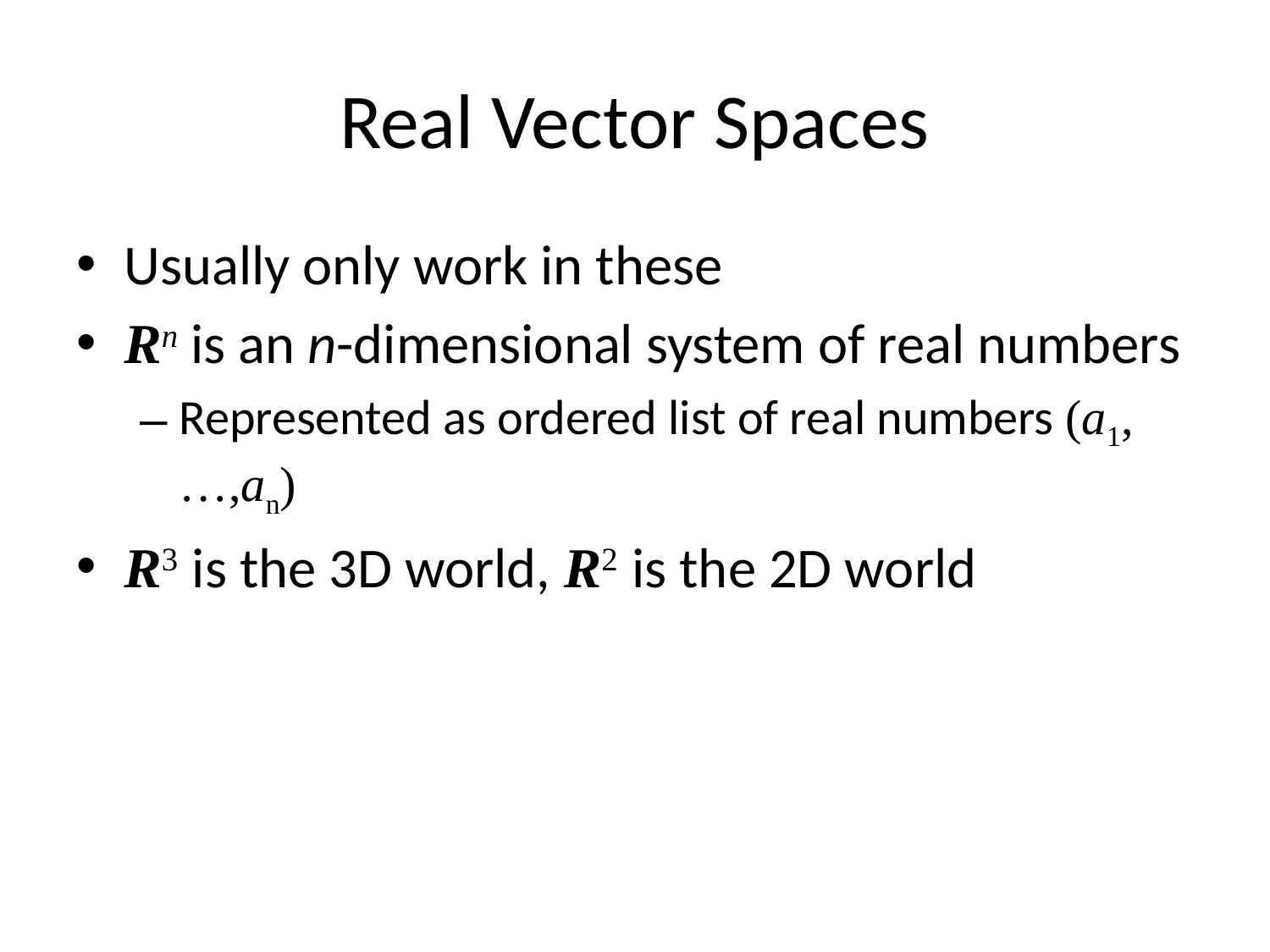

# Real Vector Spaces
Usually only work in these
Rn is an n-dimensional system of real numbers
Represented as ordered list of real numbers (a1,…,an)
R3 is the 3D world, R2 is the 2D world